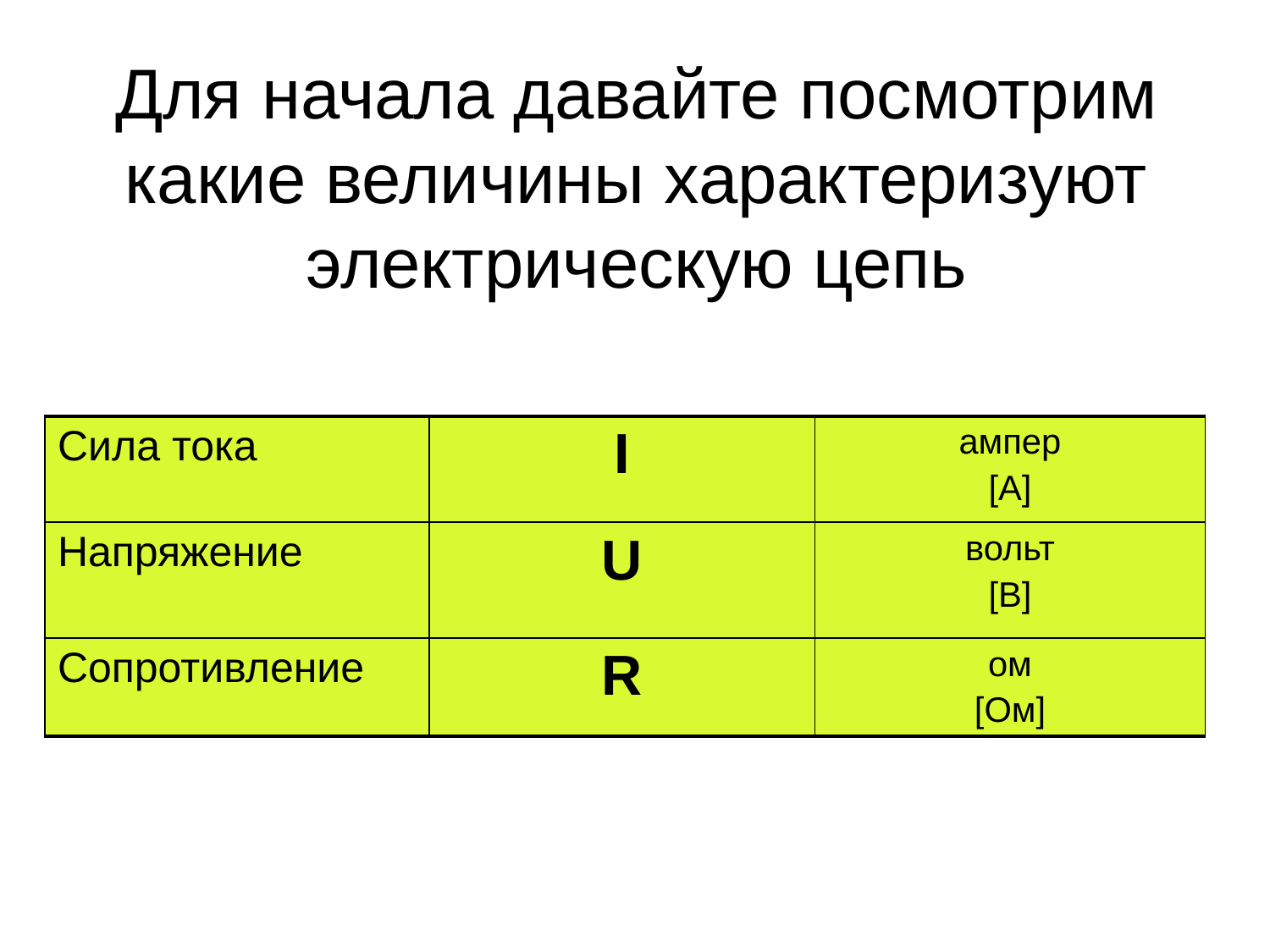

# Для начала давайте посмотрим какие величины характеризуют электрическую цепь
| Сила тока | I | ампер [А] |
| --- | --- | --- |
| Напряжение | U | вольт [В] |
| Сопротивление | R | ом [Ом] |